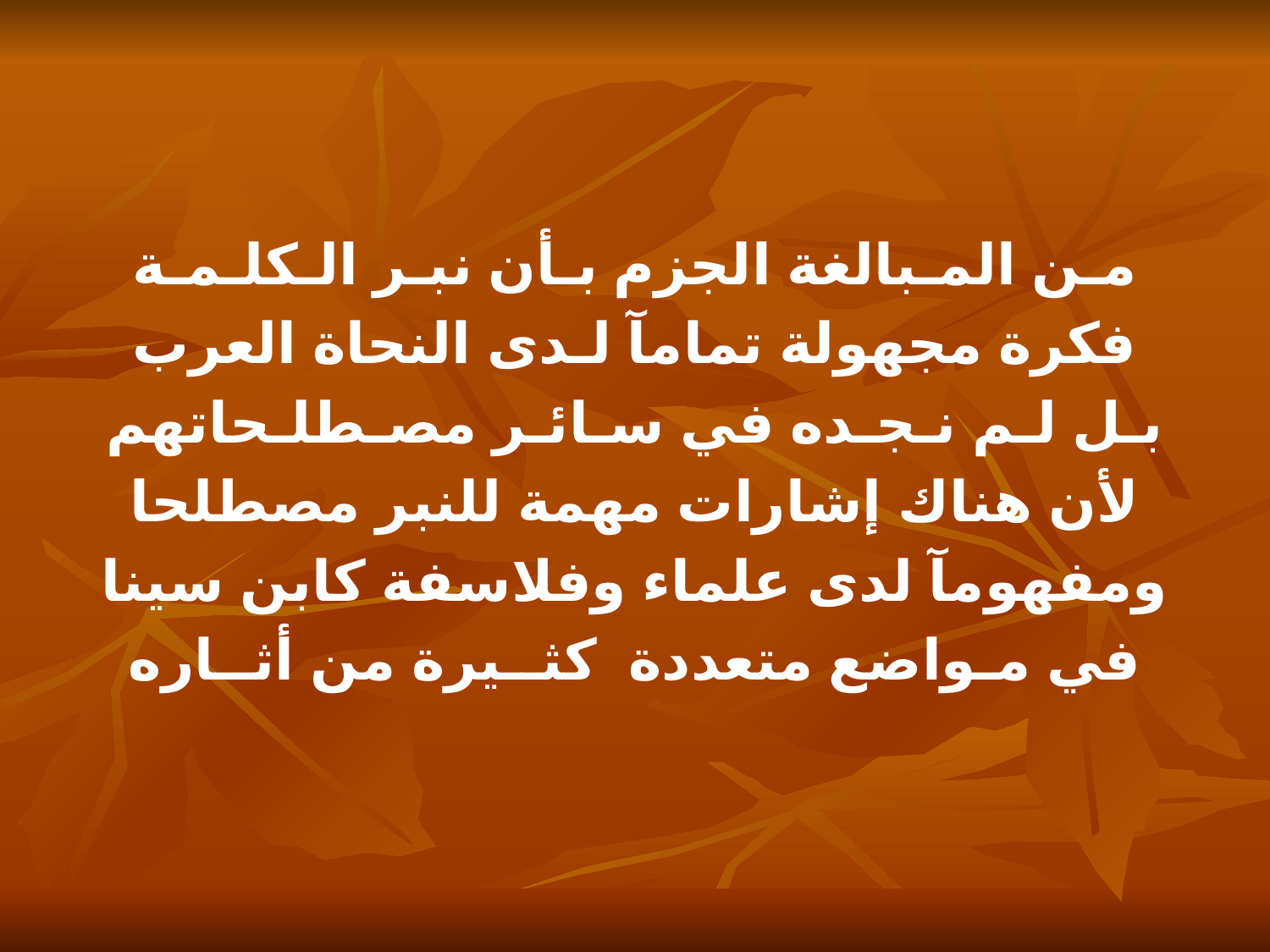

مـن المـبالغة الجزم بـأن نبـر الـكلـمـة
فكرة مجهولة تمامآ لـدى النحاة العرب
بـل لـم نـجـده في سـائـر مصـطلـحاتهم
لأن هناك إشارات مهمة للنبر مصطلحا
ومفهومآ لدى علماء وفلاسفة كابن سينا
في مـواضع متعددة  كثــيرة من أثــاره